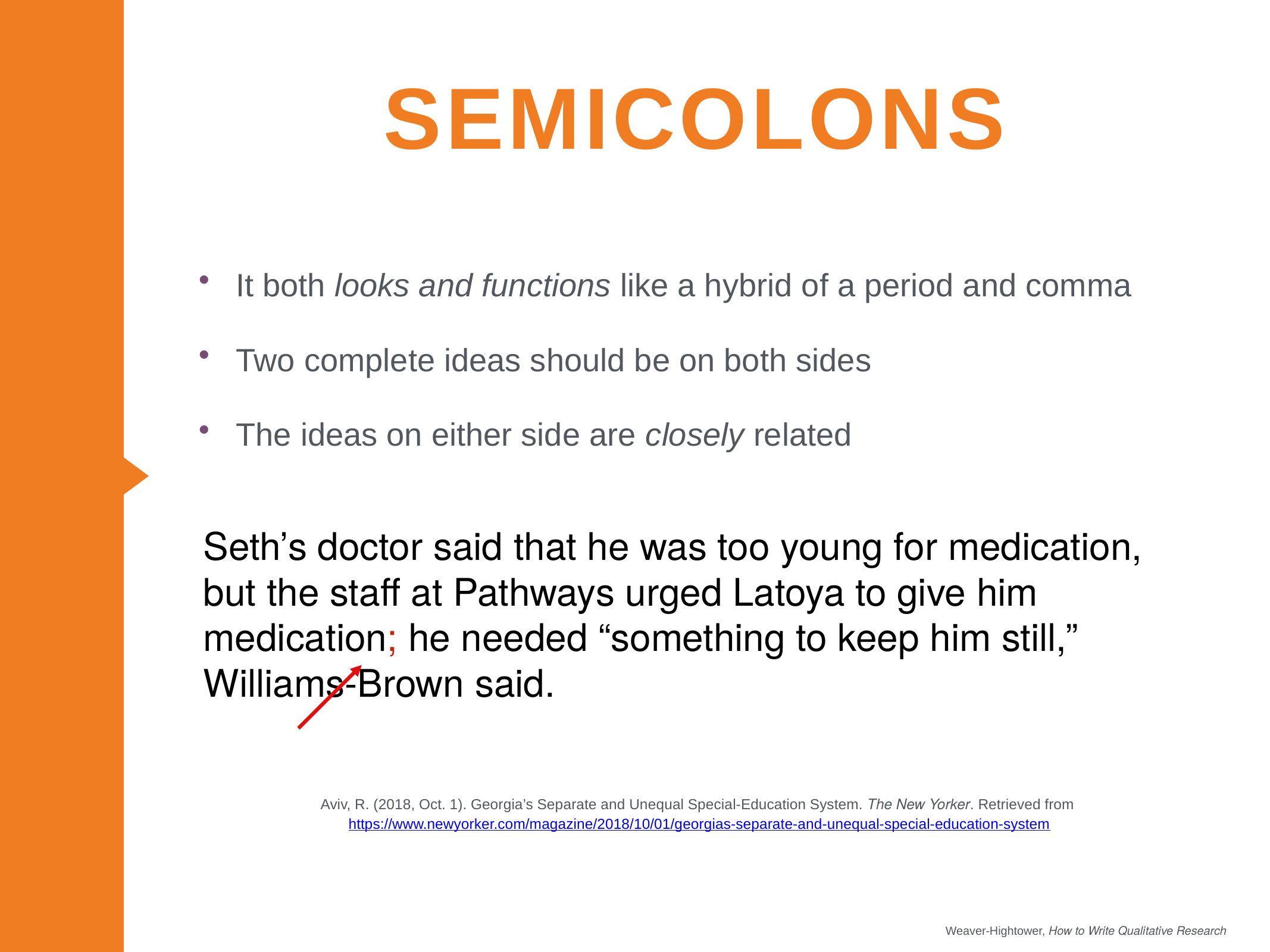

# Semicolons
It both looks and functions like a hybrid of a period and comma
Two complete ideas should be on both sides
The ideas on either side are closely related
Seth’s doctor said that he was too young for medication, but the staff at Pathways urged Latoya to give him medication; he needed “something to keep him still,” Williams-Brown said.

Aviv, R. (2018, Oct. 1). Georgia’s Separate and Unequal Special-Education System. The New Yorker. Retrieved from https://www.newyorker.com/magazine/2018/10/01/georgias-separate-and-unequal-special-education-system